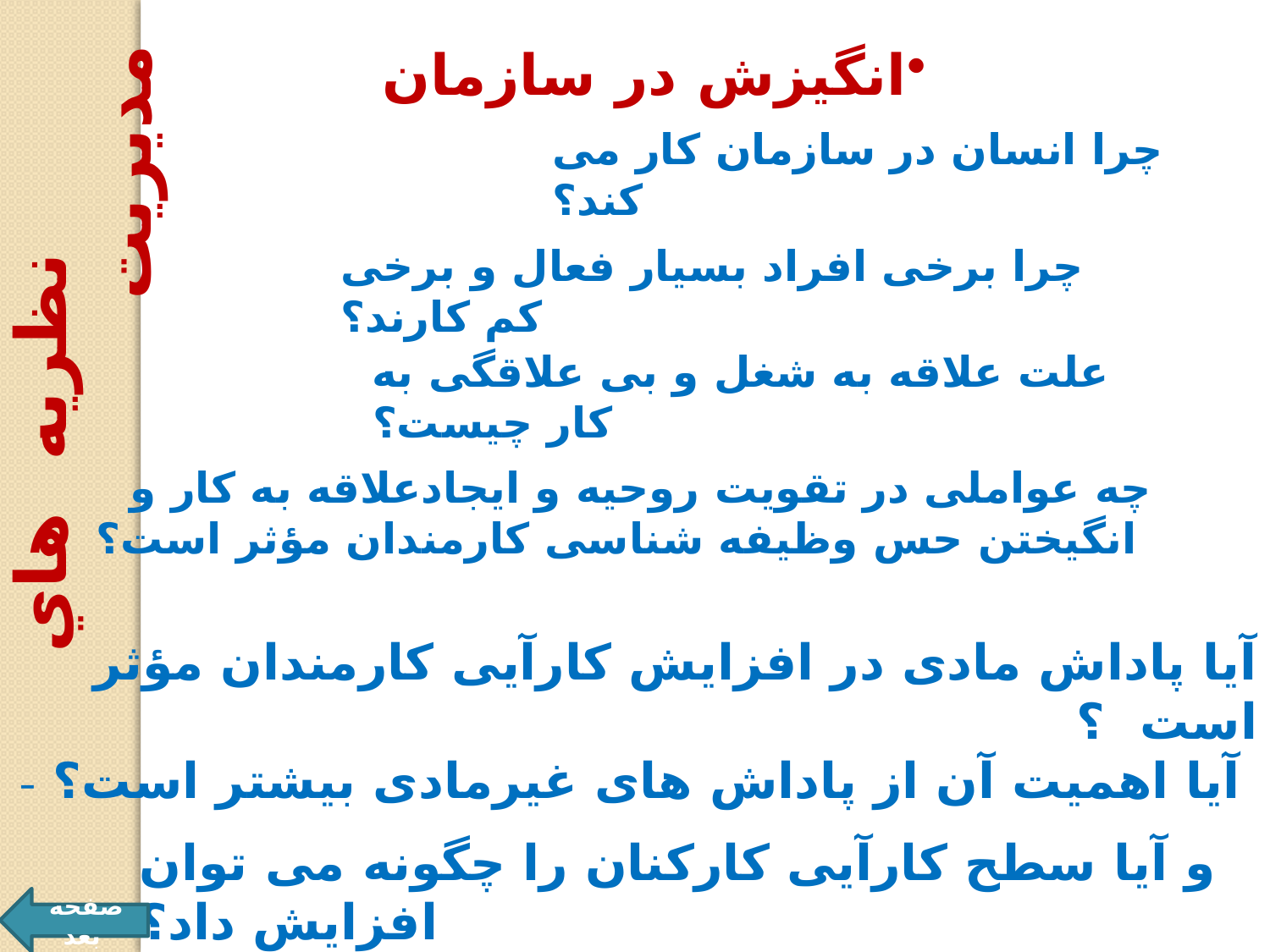

انگیزش در سازمان
چرا انسان در سازمان كار مى كند؟
چرا برخى افراد بسيار فعال و برخى كم كارند؟
    نظريه هاي مديريت
علت علاقه به شغل و بى علاقگى به كار چيست؟
چه عواملى در تقويت روحيه و ايجادعلاقه به كار و انگيختن حس وظيفه شناسى كارمندان مؤثر است؟
آيا پاداش مادى در افزايش كارآيى كارمندان مؤثر است  ؟
- آيا اهميت آن از پاداش هاى غيرمادى بيشتر است؟
و آيا سطح كارآيى كاركنان را چگونه مى توان افزايش داد؟
صفحه  بعد